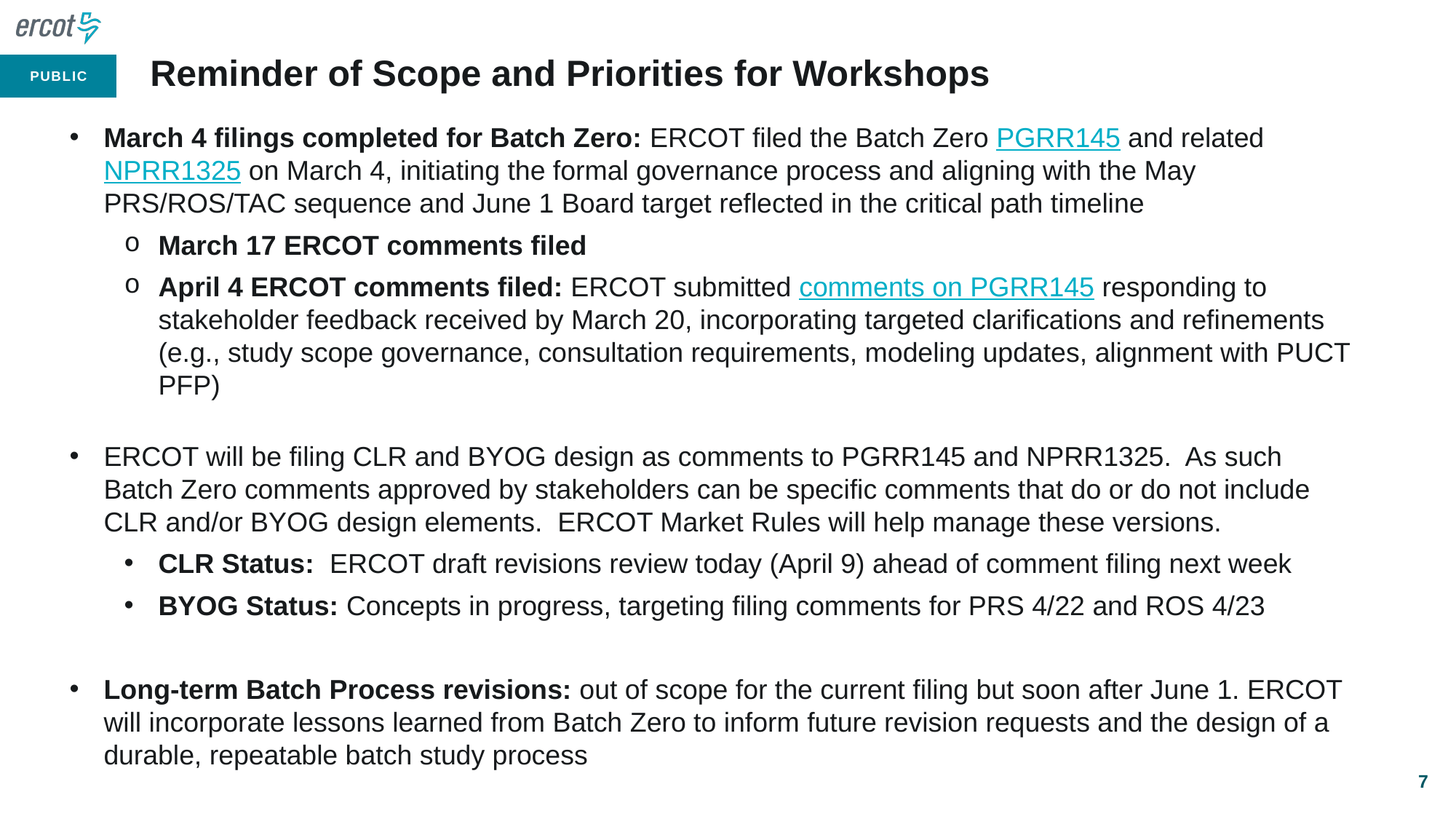

# Reminder of Scope and Priorities for Workshops
March 4 filings completed for Batch Zero: ERCOT filed the Batch Zero PGRR145 and related NPRR1325 on March 4, initiating the formal governance process and aligning with the May PRS/ROS/TAC sequence and June 1 Board target reflected in the critical path timeline
March 17 ERCOT comments filed
April 4 ERCOT comments filed: ERCOT submitted comments on PGRR145 responding to stakeholder feedback received by March 20, incorporating targeted clarifications and refinements (e.g., study scope governance, consultation requirements, modeling updates, alignment with PUCT PFP)

ERCOT will be filing CLR and BYOG design as comments to PGRR145 and NPRR1325.  As such Batch Zero comments approved by stakeholders can be specific comments that do or do not include CLR and/or BYOG design elements.  ERCOT Market Rules will help manage these versions.
CLR Status:  ERCOT draft revisions review today (April 9) ahead of comment filing next week
BYOG Status: Concepts in progress, targeting filing comments for PRS 4/22 and ROS 4/23

Long-term Batch Process revisions: out of scope for the current filing but soon after June 1. ERCOT will incorporate lessons learned from Batch Zero to inform future revision requests and the design of a durable, repeatable batch study process
7